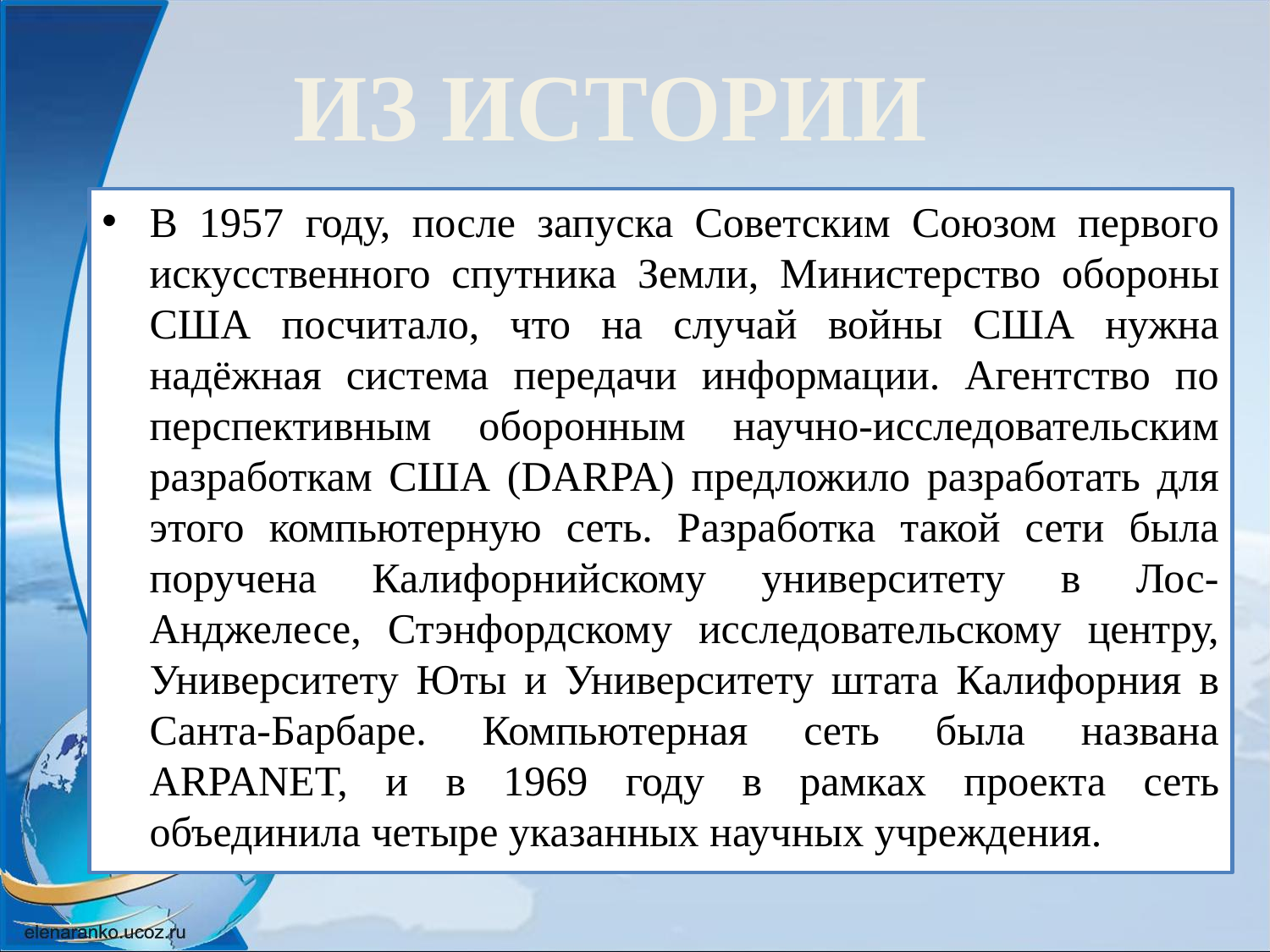

ИЗ ИСТОРИИ
В 1957 году, после запуска Советским Союзом первого искусственного спутника Земли, Министерство обороны США посчитало, что на случай войны США нужна надёжная система передачи информации. Агентство по перспективным оборонным научно-исследовательским разработкам США (DARPA) предложило разработать для этого компьютерную сеть. Разработка такой сети была поручена Калифорнийскому университету в Лос-Анджелесе, Стэнфордскому исследовательскому центру, Университету Юты и Университету штата Калифорния в Санта-Барбаре. Компьютерная сеть была названа ARPANET, и в 1969 году в рамках проекта сеть объединила четыре указанных научных учреждения.